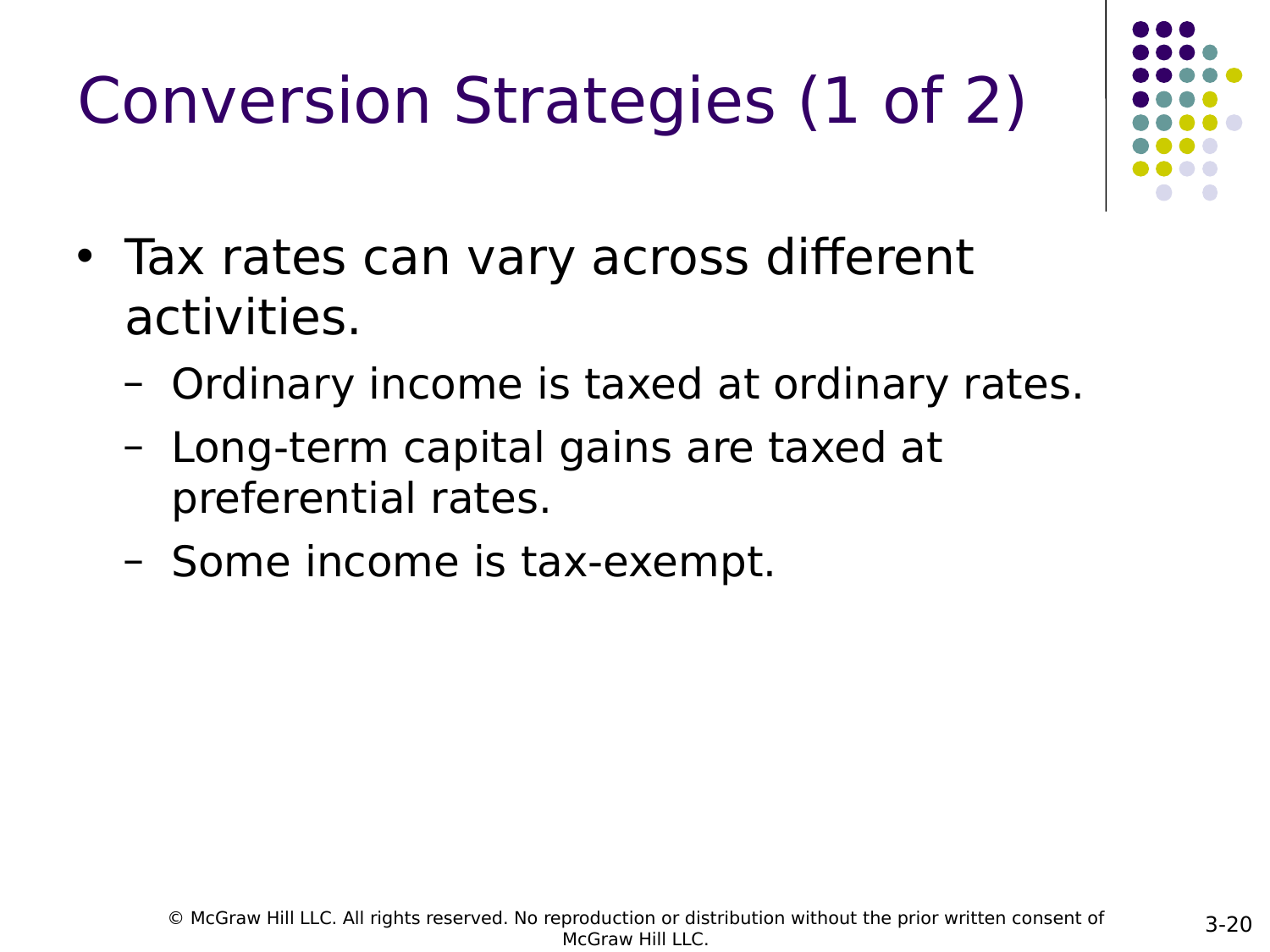

# Conversion Strategies (1 of 2)
Tax rates can vary across different activities.
Ordinary income is taxed at ordinary rates.
Long-term capital gains are taxed at preferential rates.
Some income is tax-exempt.
3-20